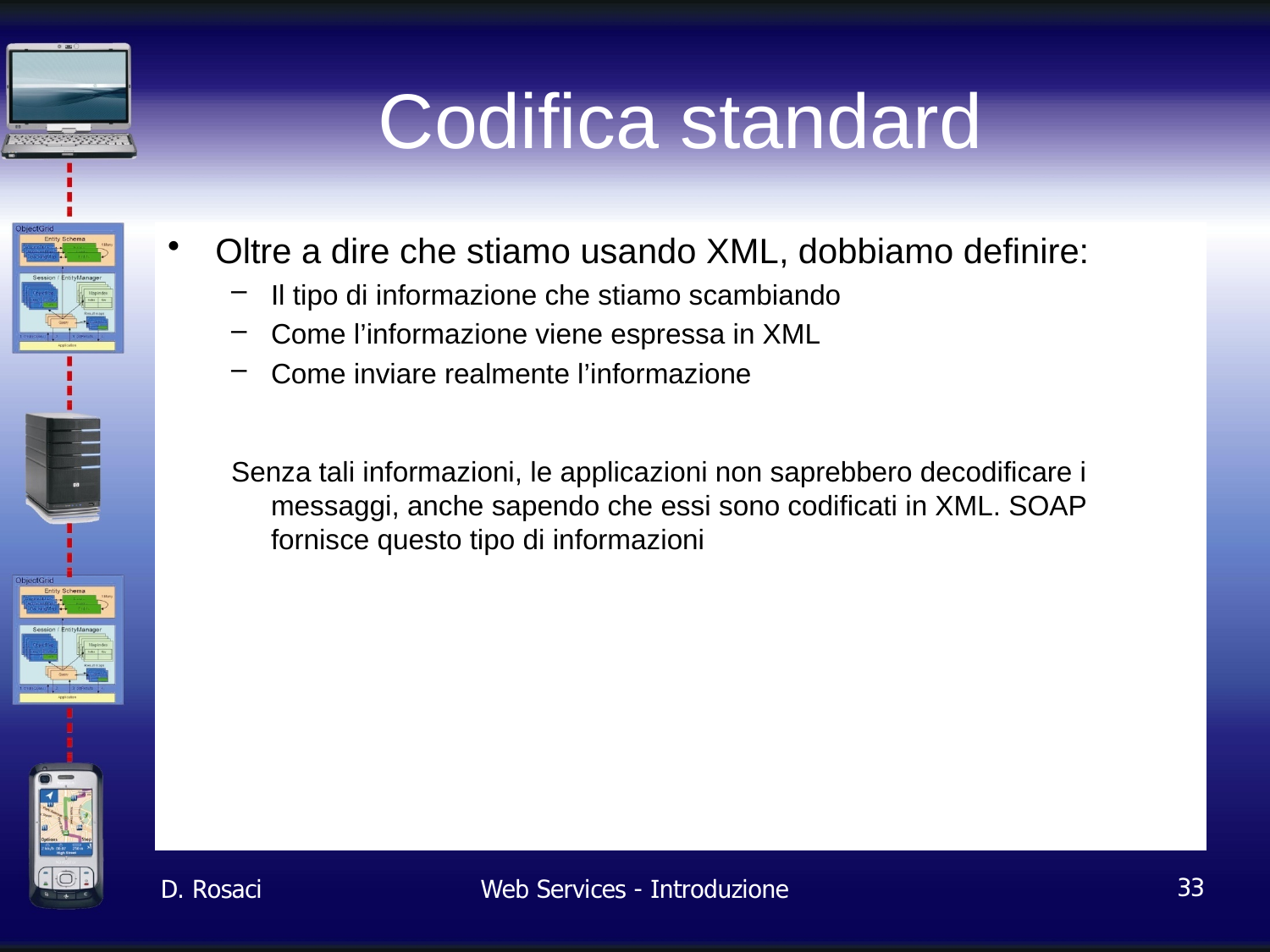

# Codifica standard
Oltre a dire che stiamo usando XML, dobbiamo definire:
Il tipo di informazione che stiamo scambiando
Come l’informazione viene espressa in XML
Come inviare realmente l’informazione

Senza tali informazioni, le applicazioni non saprebbero decodificare i messaggi, anche sapendo che essi sono codificati in XML. SOAP fornisce questo tipo di informazioni
D. Rosaci
Web Services - Introduzione